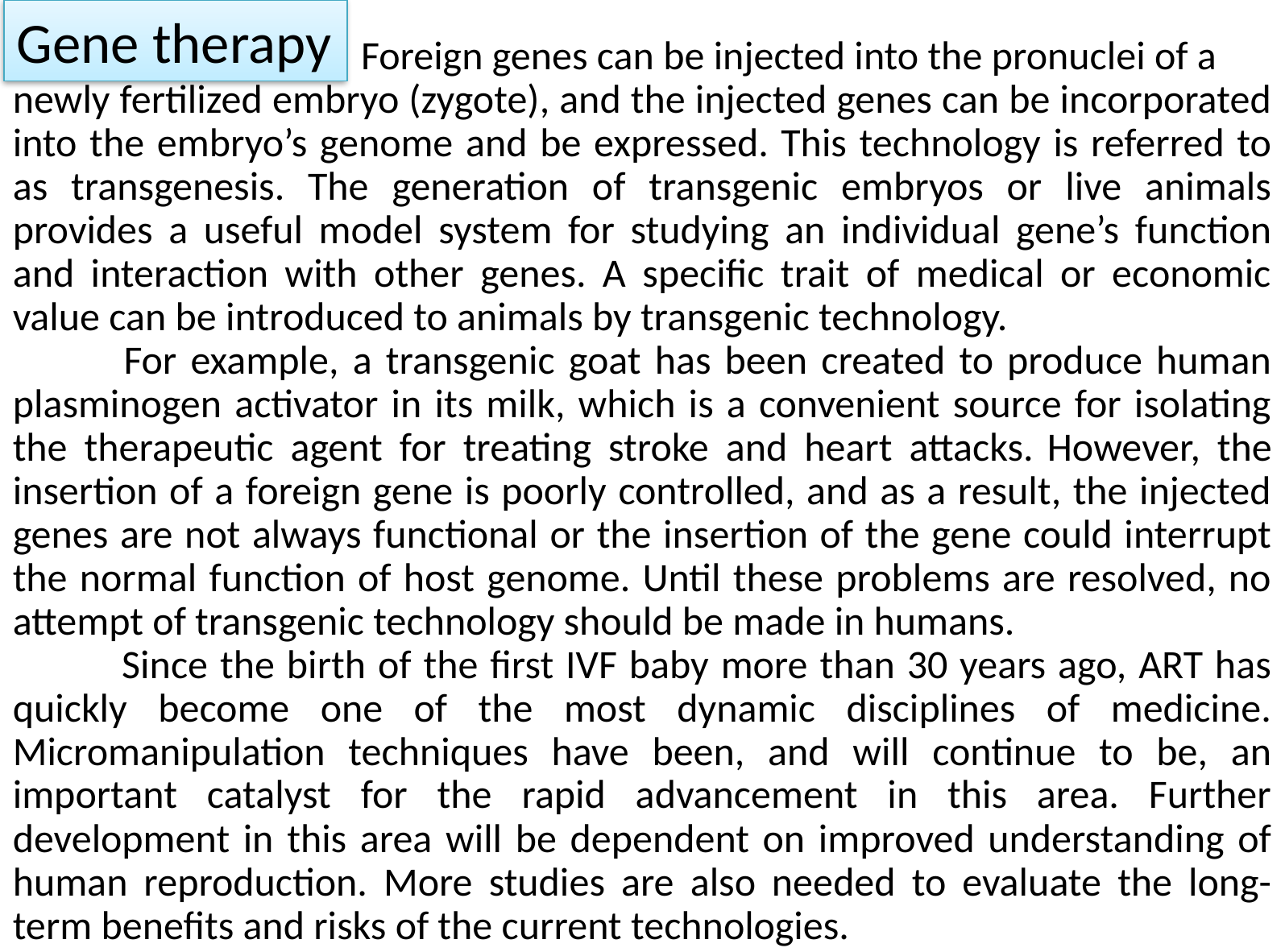

Gene therapy
                                      Foreign genes can be injected into the pronuclei of a       newly fertilized embryo (zygote), and the injected genes can be incorporated into the embryo’s genome and be expressed. This technology is referred to as transgenesis. The generation of transgenic embryos or live animals provides a useful model system for studying an individual gene’s function and interaction with other genes. A specific trait of medical or economic value can be introduced to animals by transgenic technology.
        For example, a transgenic goat has been created to produce human plasminogen activator in its milk, which is a convenient source for isolating the therapeutic agent for treating stroke and heart attacks. However, the insertion of a foreign gene is poorly controlled, and as a result, the injected genes are not always functional or the insertion of the gene could interrupt the normal function of host genome. Until these problems are resolved, no attempt of transgenic technology should be made in humans.
         Since the birth of the first IVF baby more than 30 years ago, ART has quickly become one of the most dynamic disciplines of medicine. Micromanipulation techniques have been, and will continue to be, an important catalyst for the rapid advancement in this area. Further development in this area will be dependent on improved understanding of human reproduction. More studies are also needed to evaluate the long-term benefits and risks of the current technologies.